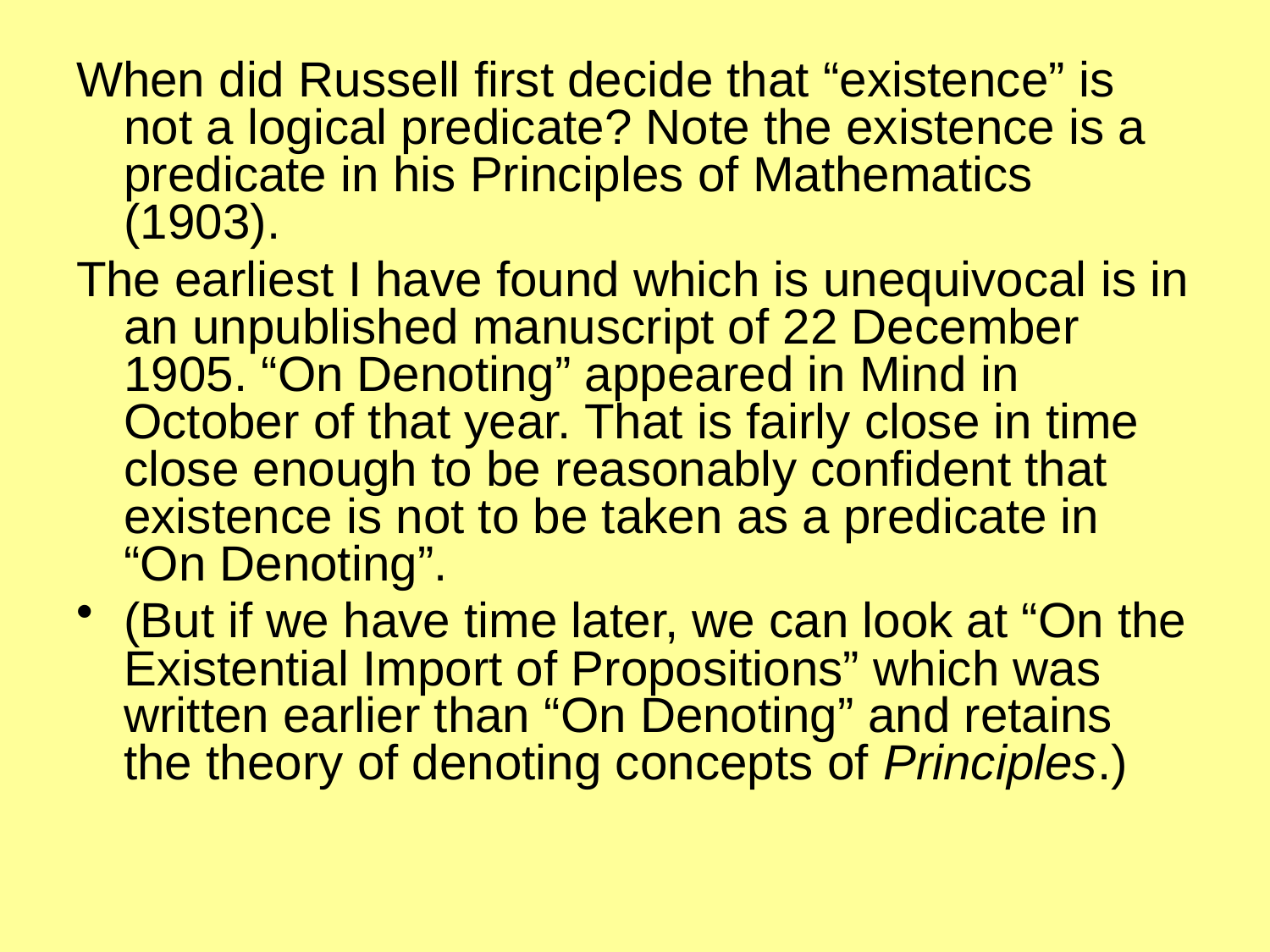

When did Russell first decide that “existence” is not a logical predicate? Note the existence is a predicate in his Principles of Mathematics (1903).
The earliest I have found which is unequivocal is in an unpublished manuscript of 22 December 1905. “On Denoting” appeared in Mind in October of that year. That is fairly close in time close enough to be reasonably confident that existence is not to be taken as a predicate in “On Denoting”.
(But if we have time later, we can look at “On the Existential Import of Propositions” which was written earlier than “On Denoting” and retains the theory of denoting concepts of Principles.)